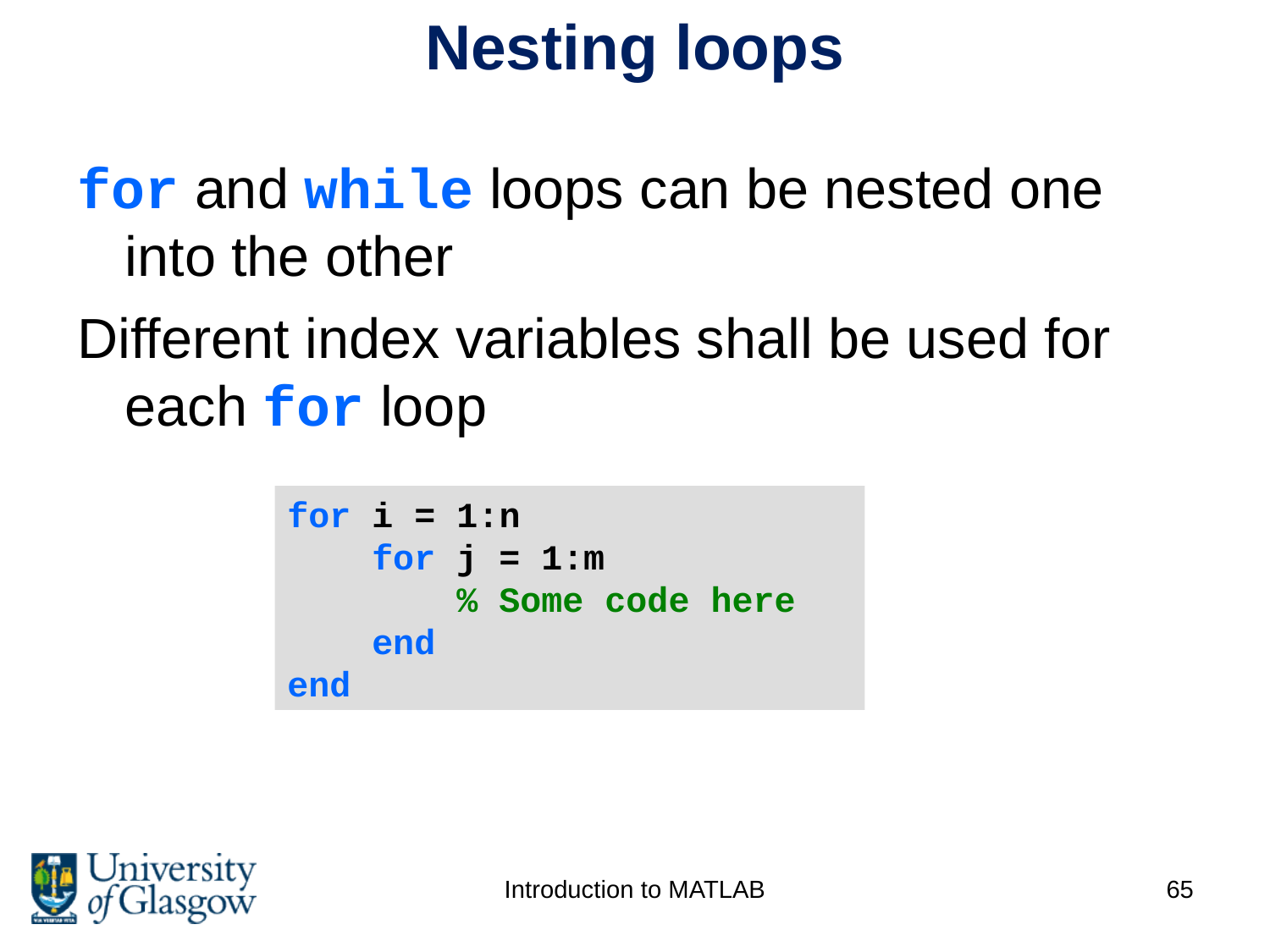

# Nesting loops
for and while loops can be nested one into the other
Different index variables shall be used for each for loop

for i = 1:n
    for j = 1:m
        % Some code here
    end
end
Introduction to MATLAB
65